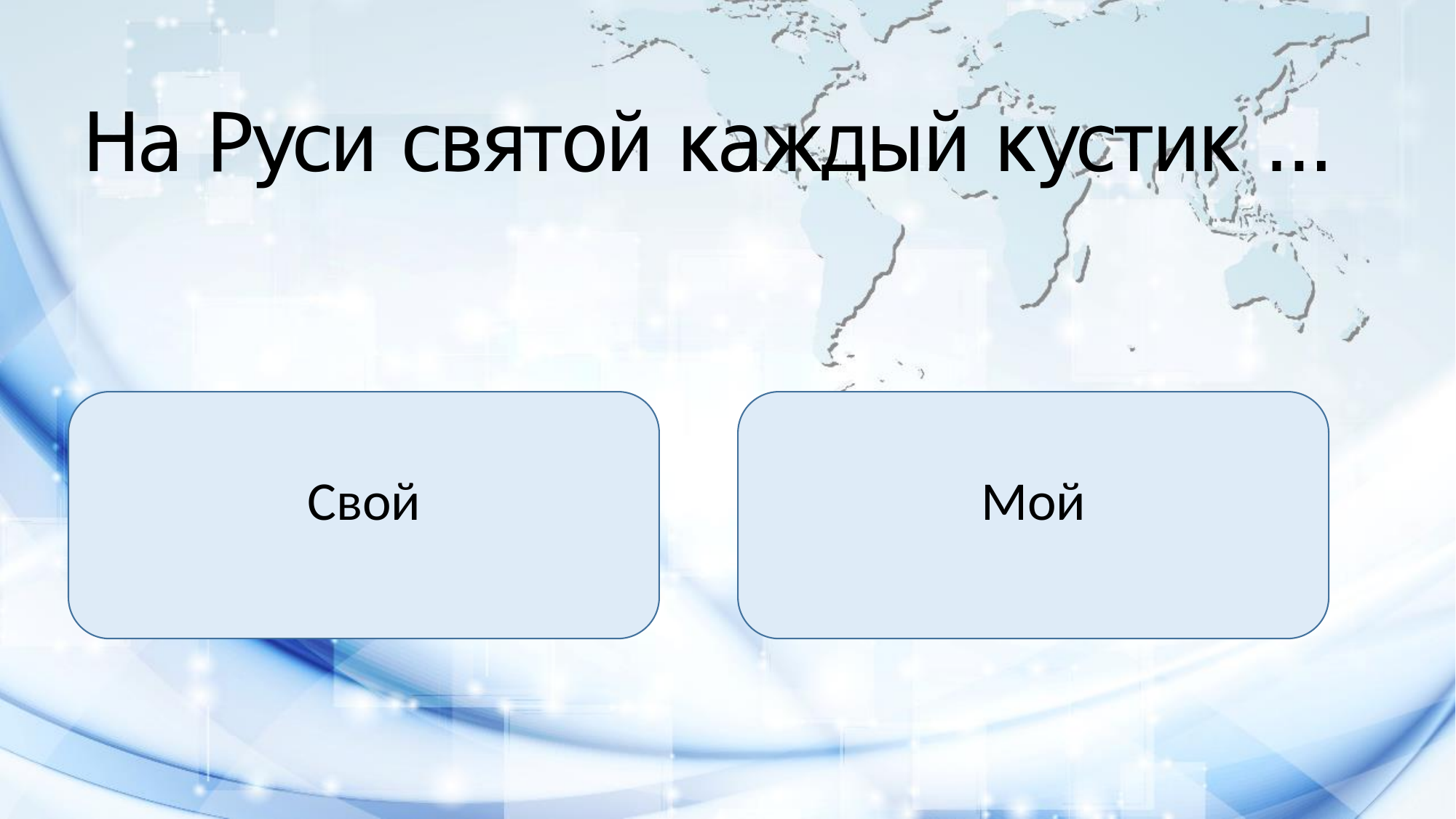

На Руси святой каждый кустик …

Свой
Мой